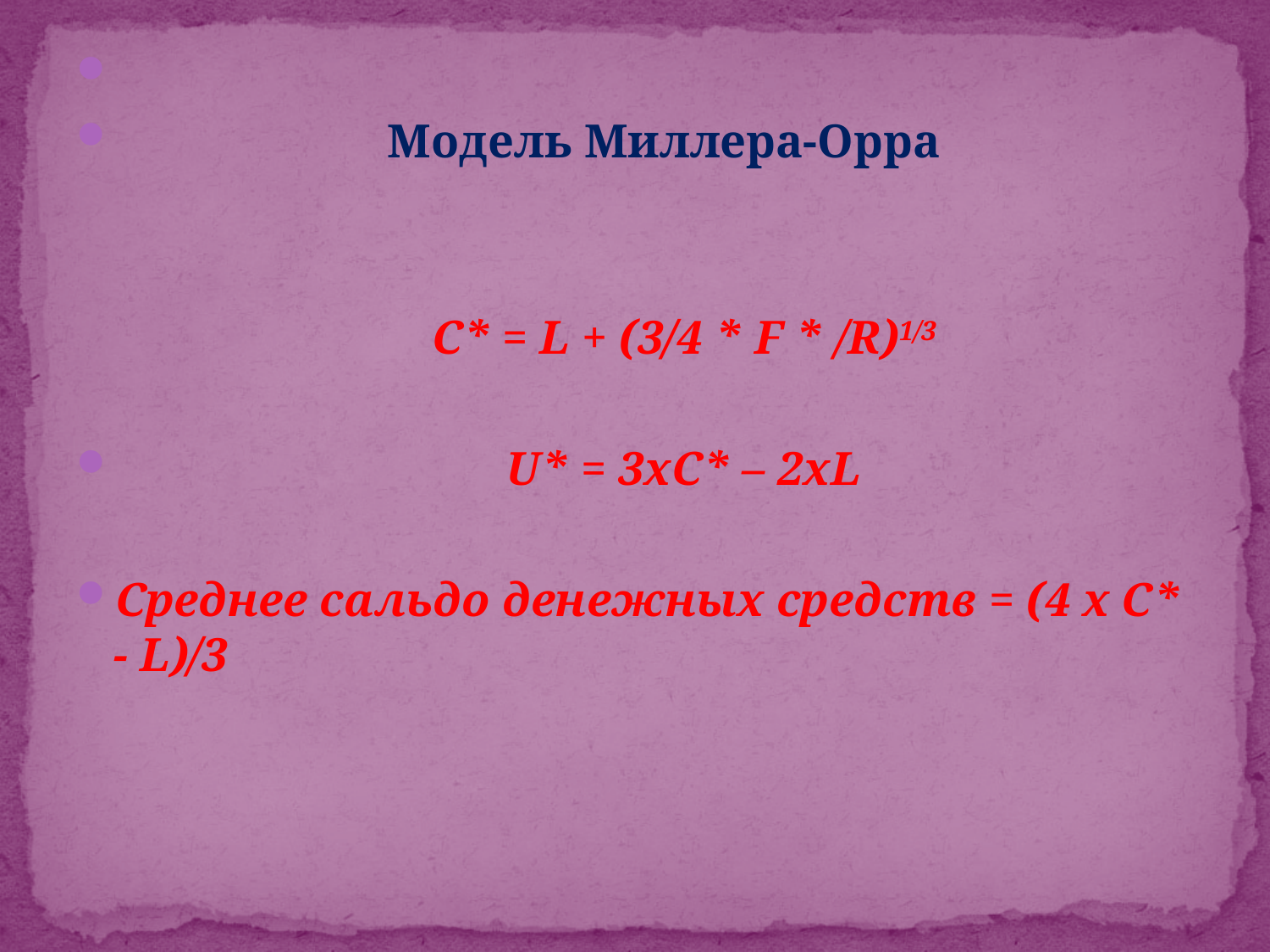

Модель Миллера-Орра

                              С* = L + (3/4 * F * /R)1/3

                                 U* = 3хC* – 2хL

Среднее сальдо денежных средств = (4 х С* - L)/3